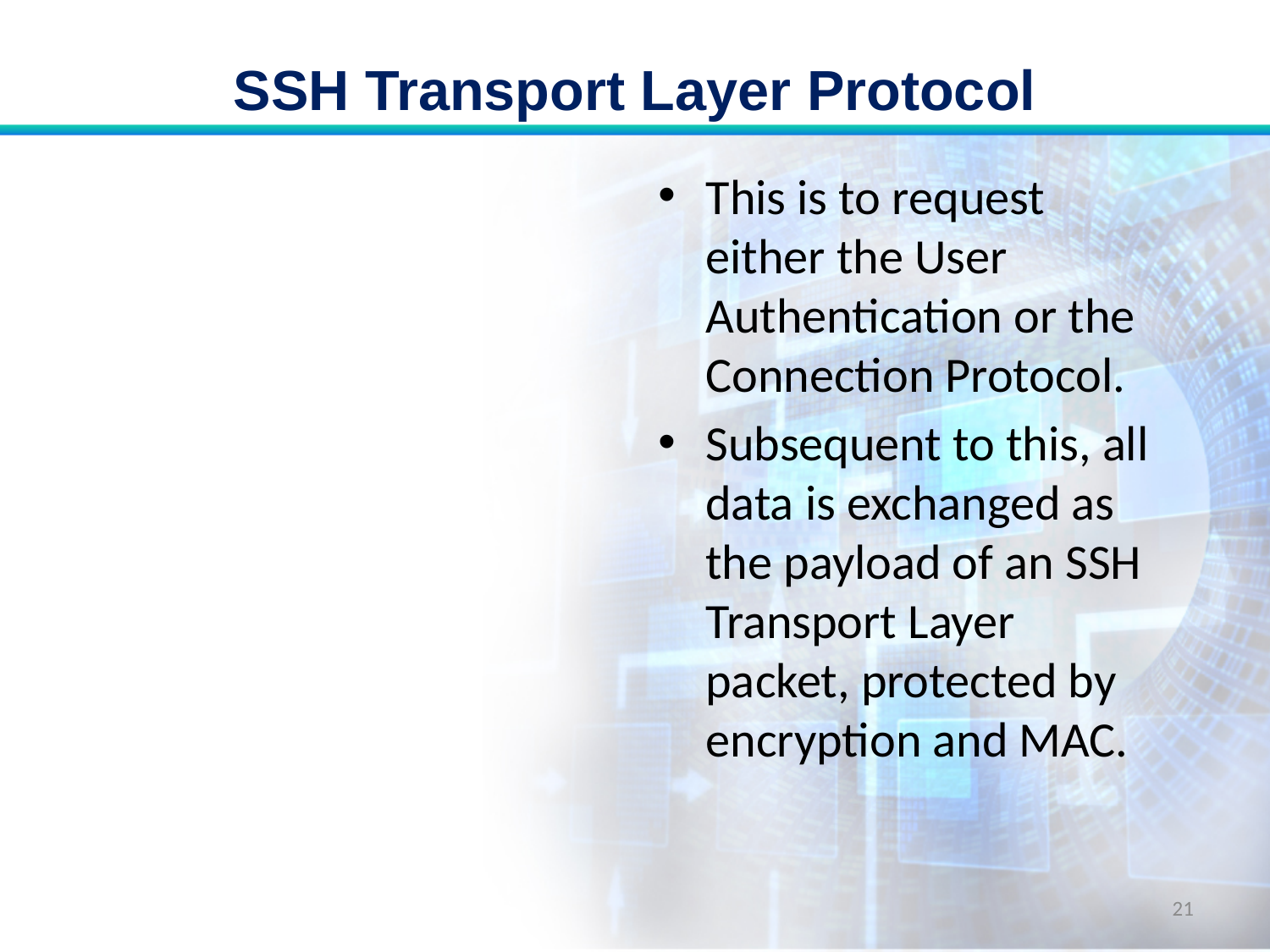

# SSH Transport Layer Protocol
This is to request either the User Authentication or the Connection Protocol.
Subsequent to this, all data is exchanged as the payload of an SSH Transport Layer packet, protected by encryption and MAC.
21